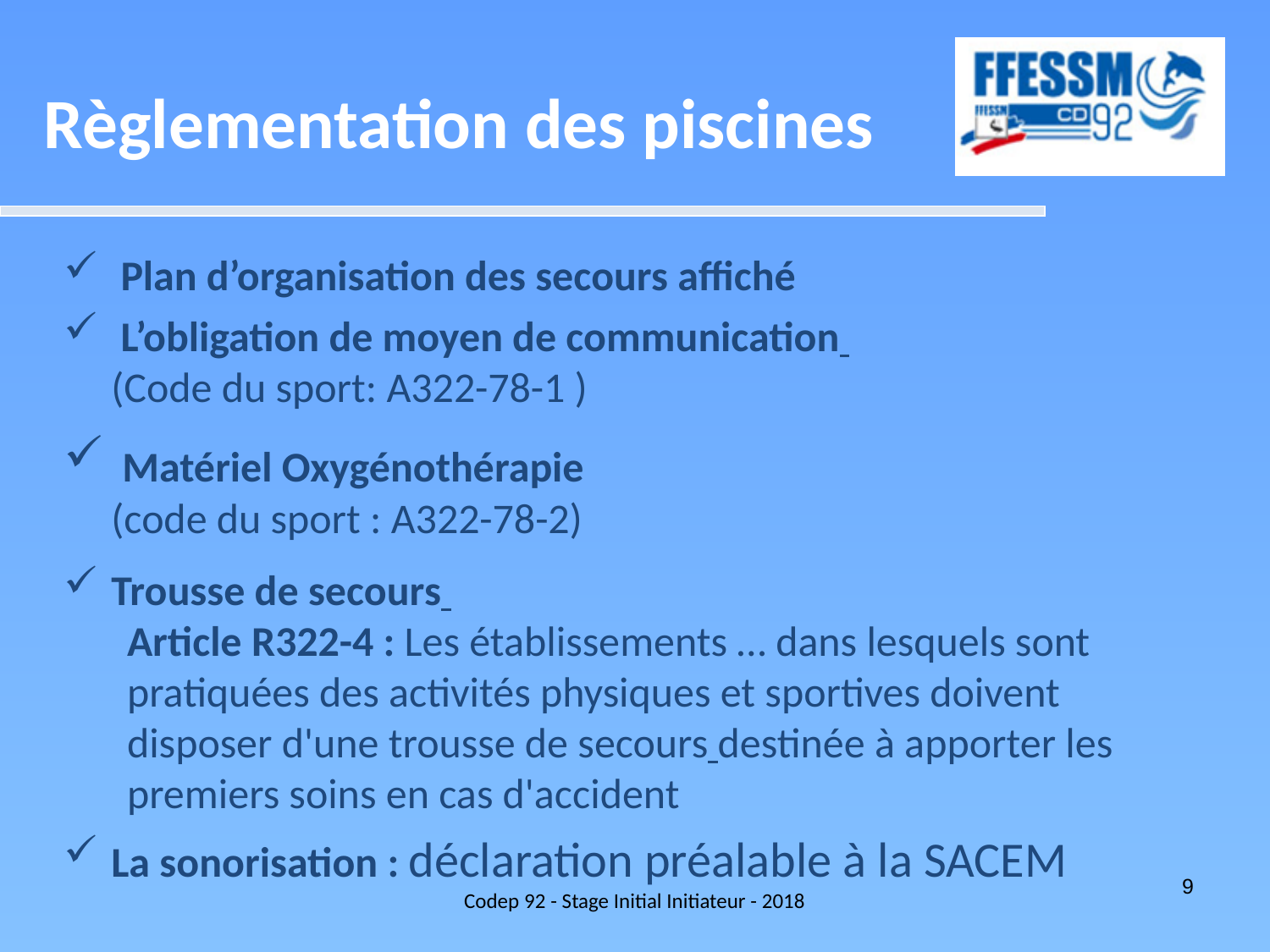

Règlementation des piscines
 Plan d’organisation des secours affiché
 L’obligation de moyen de communication
(Code du sport: A322-78-1 )
 Matériel Oxygénothérapie
(code du sport : A322-78-2)
Trousse de secours
Article R322-4 : Les établissements … dans lesquels sont pratiquées des activités physiques et sportives doivent disposer d'une trousse de secours destinée à apporter les premiers soins en cas d'accident
La sonorisation : déclaration préalable à la SACEM
Codep 92 - Stage Initial Initiateur - 2018
9